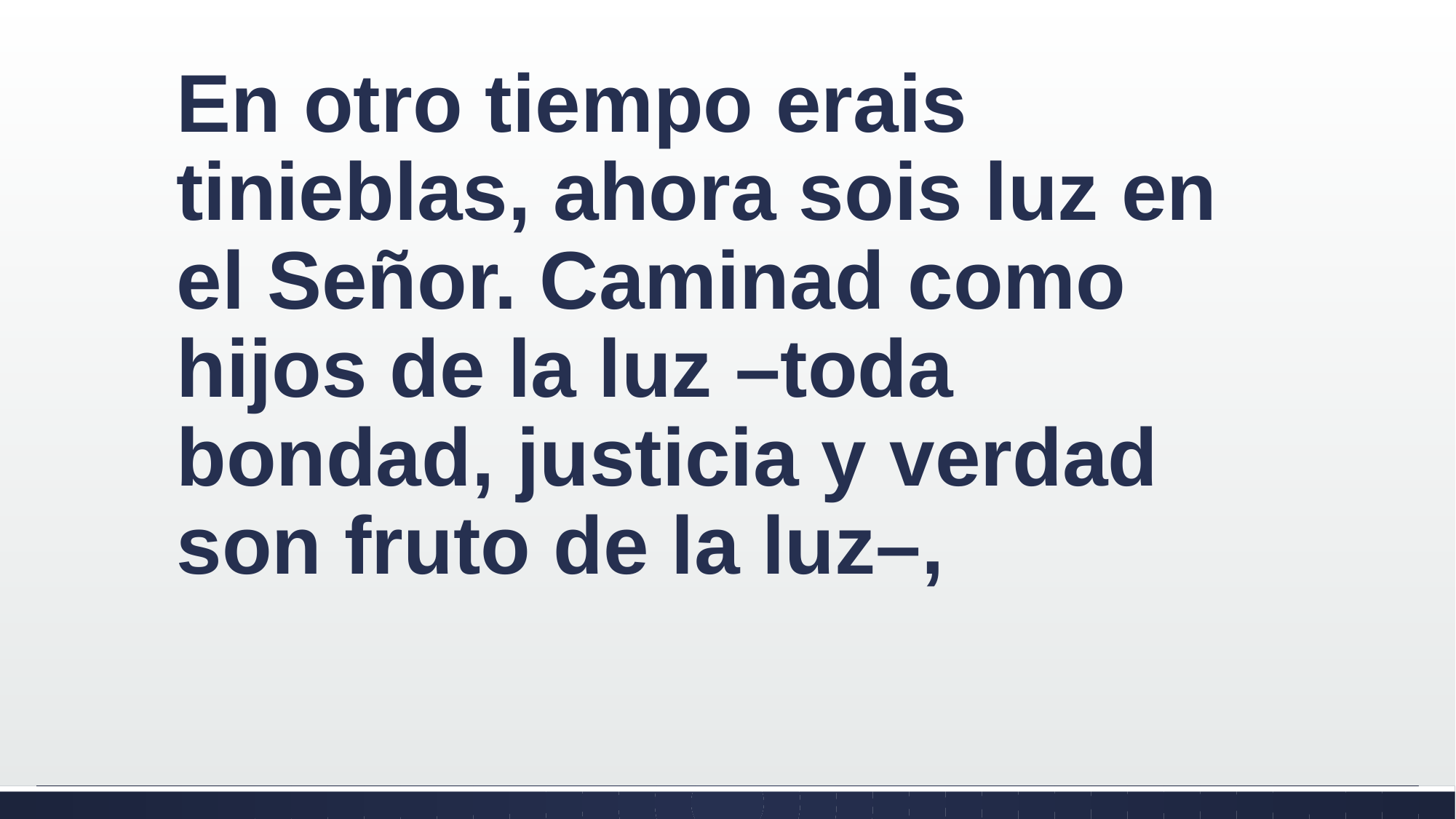

#
En otro tiempo erais tinieblas, ahora sois luz en el Señor. Caminad como hijos de la luz –toda bondad, justicia y verdad son fruto de la luz–,